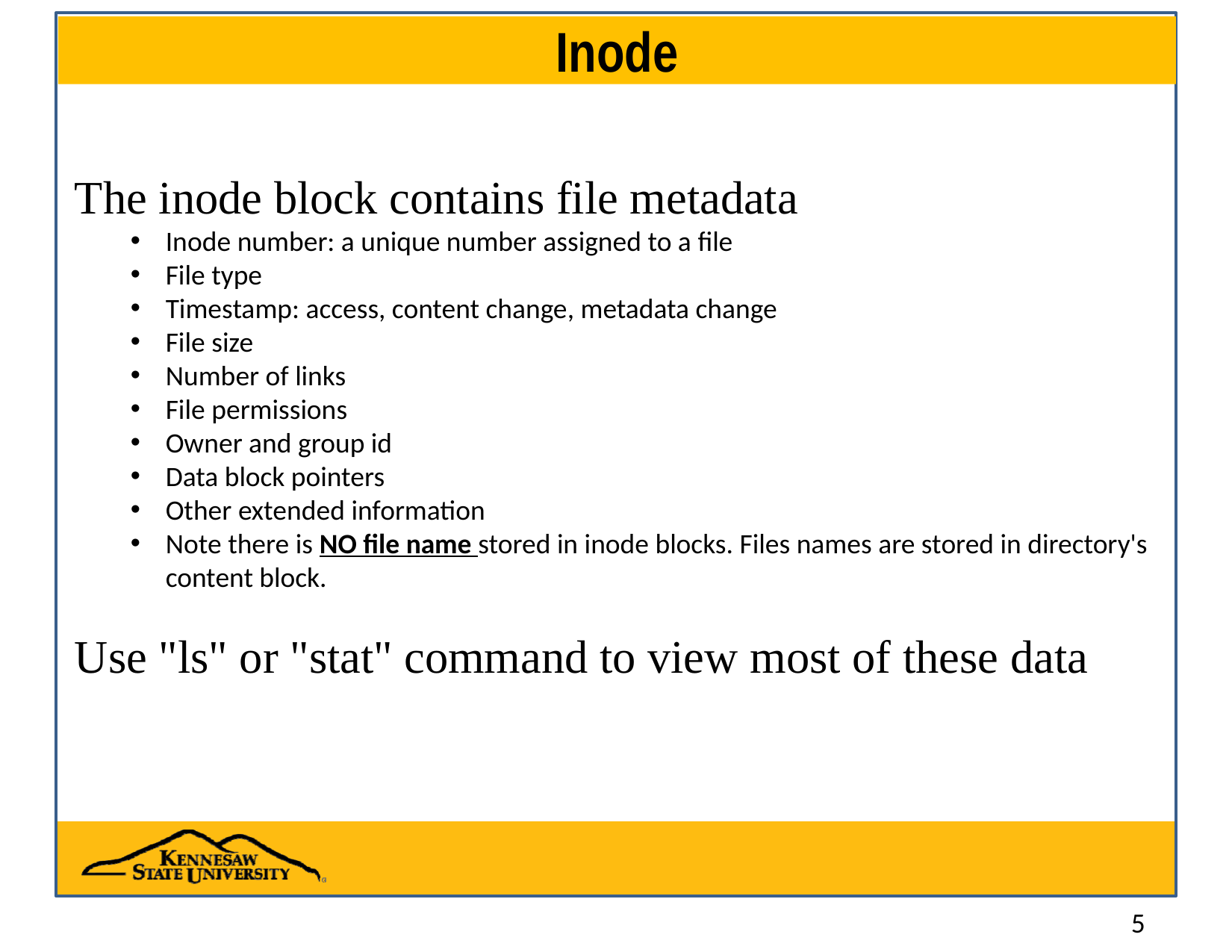

# Inode
The inode block contains file metadata
Inode number: a unique number assigned to a file
File type
Timestamp: access, content change, metadata change
File size
Number of links
File permissions
Owner and group id
Data block pointers
Other extended information
Note there is NO file name stored in inode blocks. Files names are stored in directory's content block.

Use "ls" or "stat" command to view most of these data